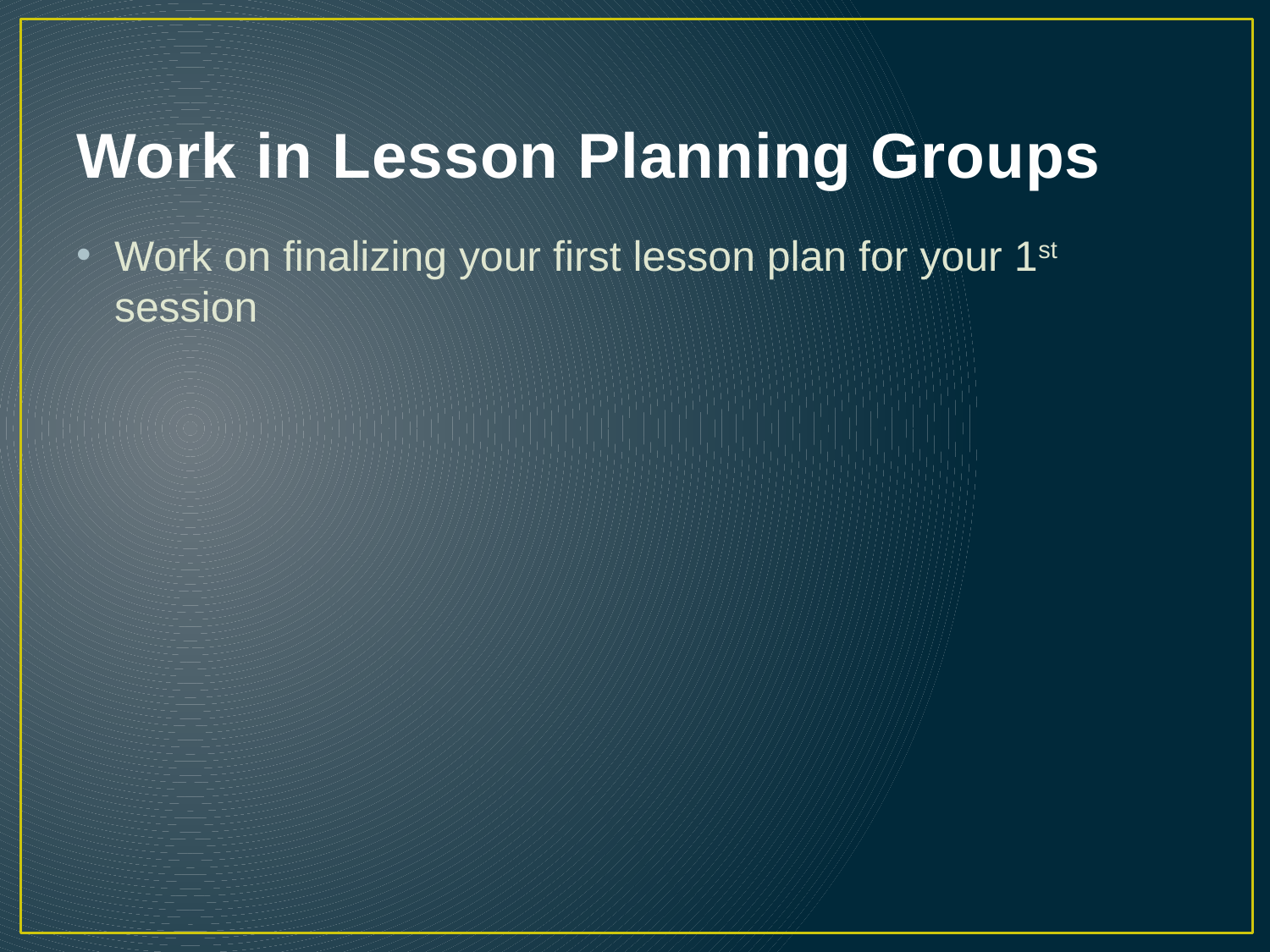

# Work in Lesson Planning Groups
Work on finalizing your first lesson plan for your 1st session